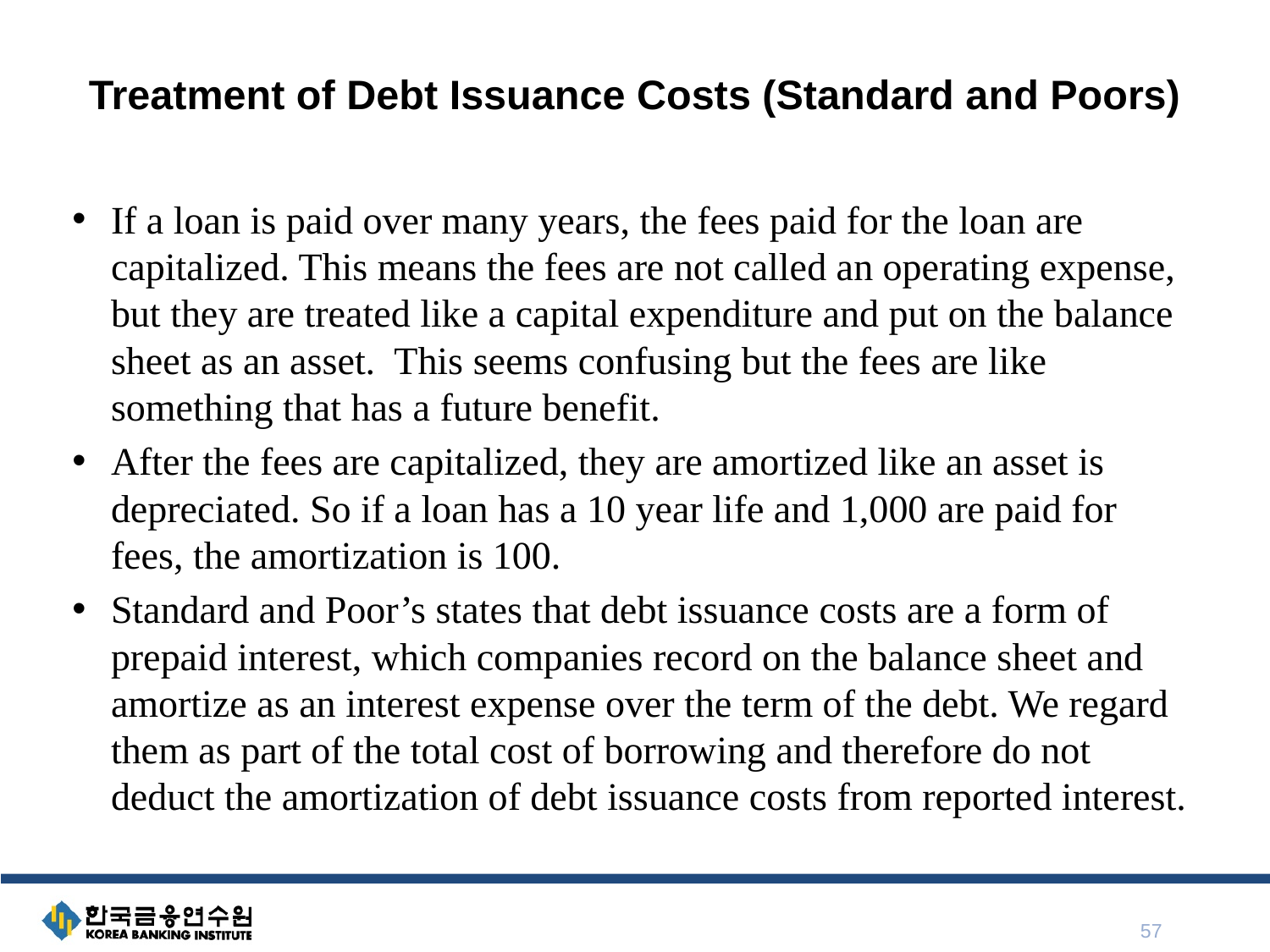

# Treatment of Debt Issuance Costs (Standard and Poors)
If a loan is paid over many years, the fees paid for the loan are capitalized. This means the fees are not called an operating expense, but they are treated like a capital expenditure and put on the balance sheet as an asset.  This seems confusing but the fees are like something that has a future benefit.
After the fees are capitalized, they are amortized like an asset is depreciated. So if a loan has a 10 year life and 1,000 are paid for fees, the amortization is 100.
Standard and Poor’s states that debt issuance costs are a form of prepaid interest, which companies record on the balance sheet and amortize as an interest expense over the term of the debt. We regard them as part of the total cost of borrowing and therefore do not deduct the amortization of debt issuance costs from reported interest.
57